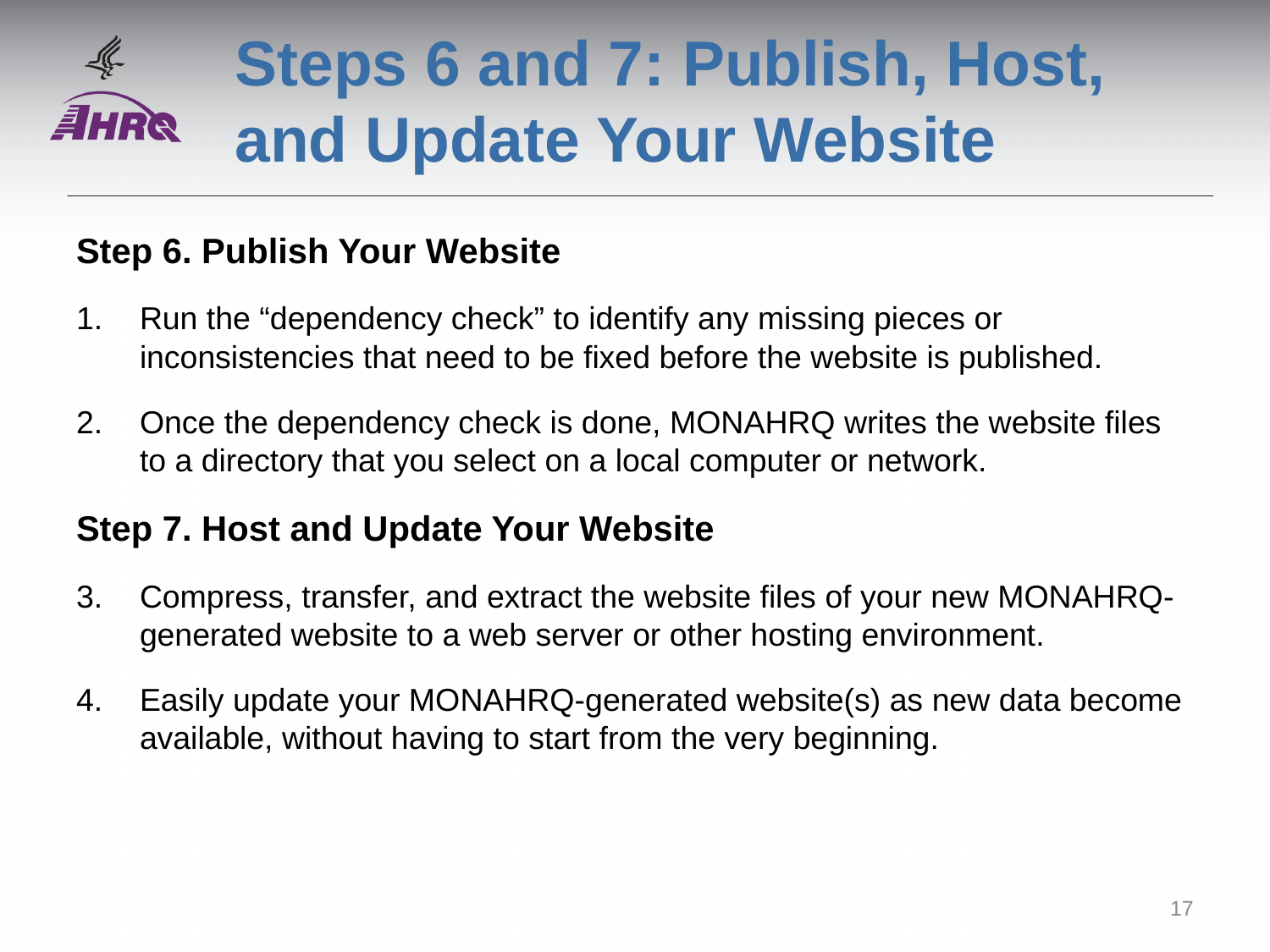

# Steps 6 and 7: Publish, Host, and Update Your Website
Step 6. Publish Your Website
Run the “dependency check” to identify any missing pieces or inconsistencies that need to be fixed before the website is published.
Once the dependency check is done, MONAHRQ writes the website files to a directory that you select on a local computer or network.
Step 7. Host and Update Your Website
Compress, transfer, and extract the website files of your new MONAHRQ-generated website to a web server or other hosting environment.
Easily update your MONAHRQ-generated website(s) as new data become available, without having to start from the very beginning.
17